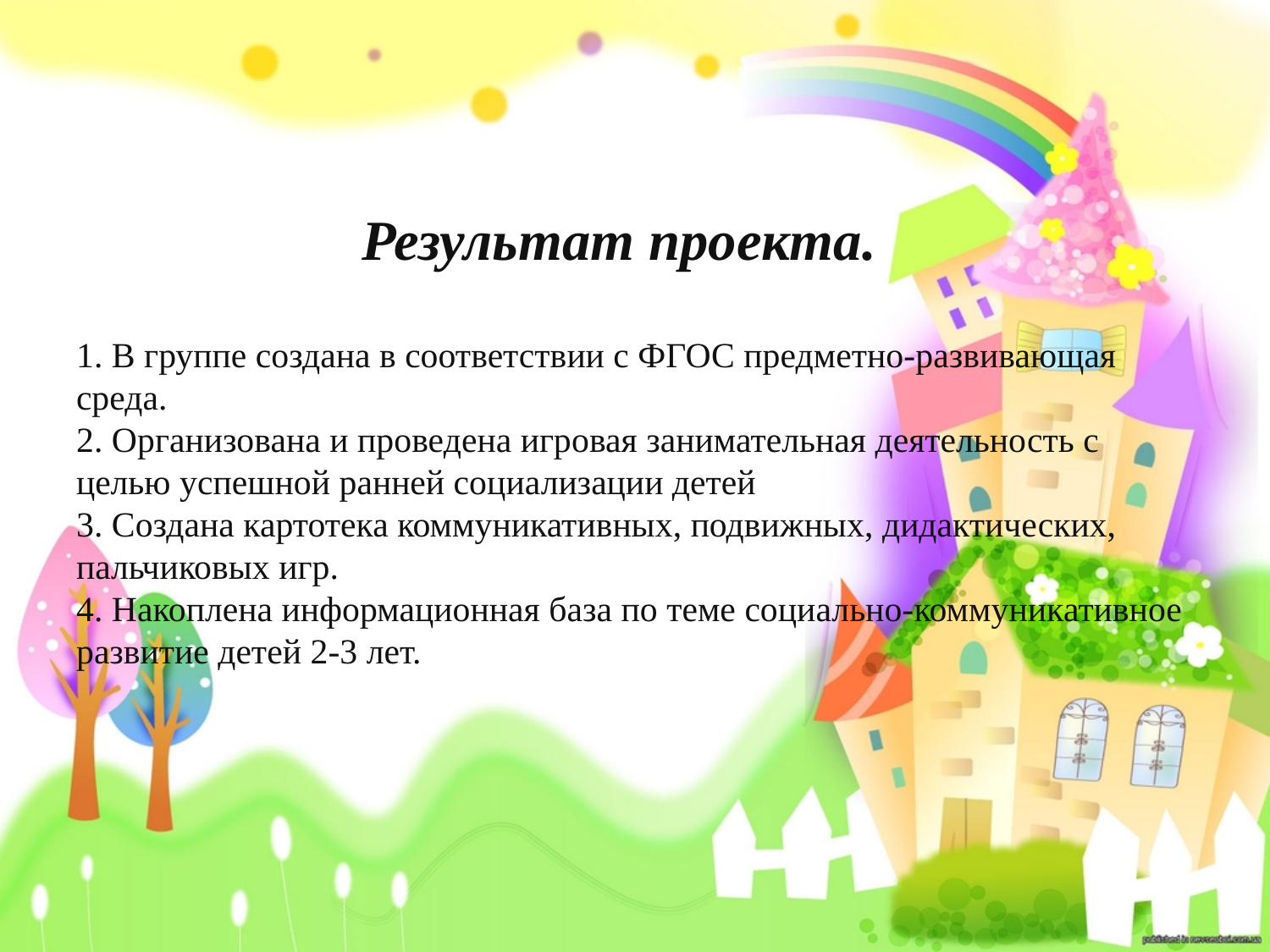

# Результат проекта. 1. В группе создана в соответствии с ФГОС предметно-развивающая среда. 2. Организована и проведена игровая занимательная деятельность с целью успешной ранней социализации детей 3. Создана картотека коммуникативных, подвижных, дидактических, пальчиковых игр. 4. Накоплена информационная база по теме социально-коммуникативное развитие детей 2-3 лет.